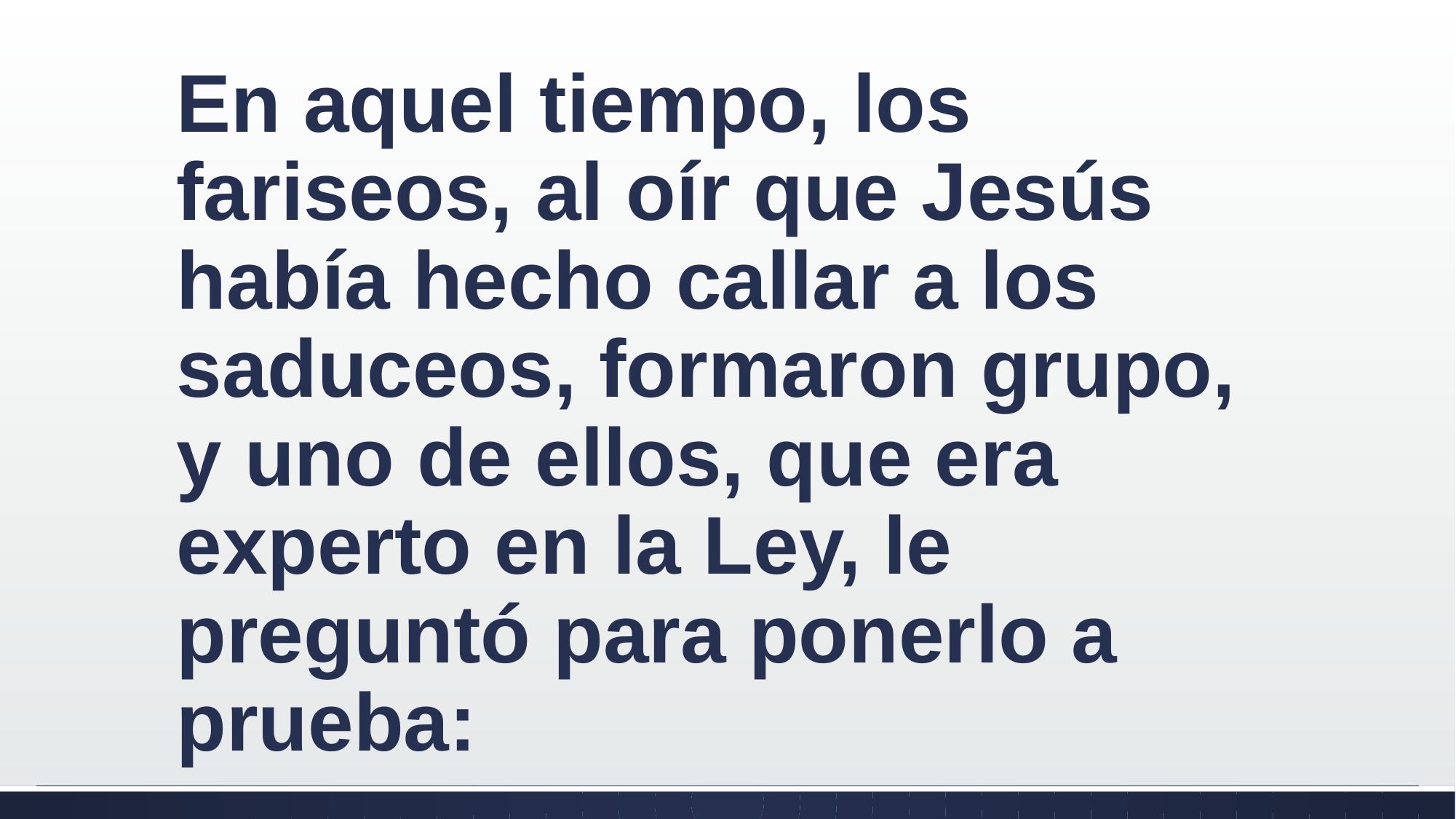

#
En aquel tiempo, los fariseos, al oír que Jesús había hecho callar a los saduceos, formaron grupo, y uno de ellos, que era experto en la Ley, le preguntó para ponerlo a prueba: